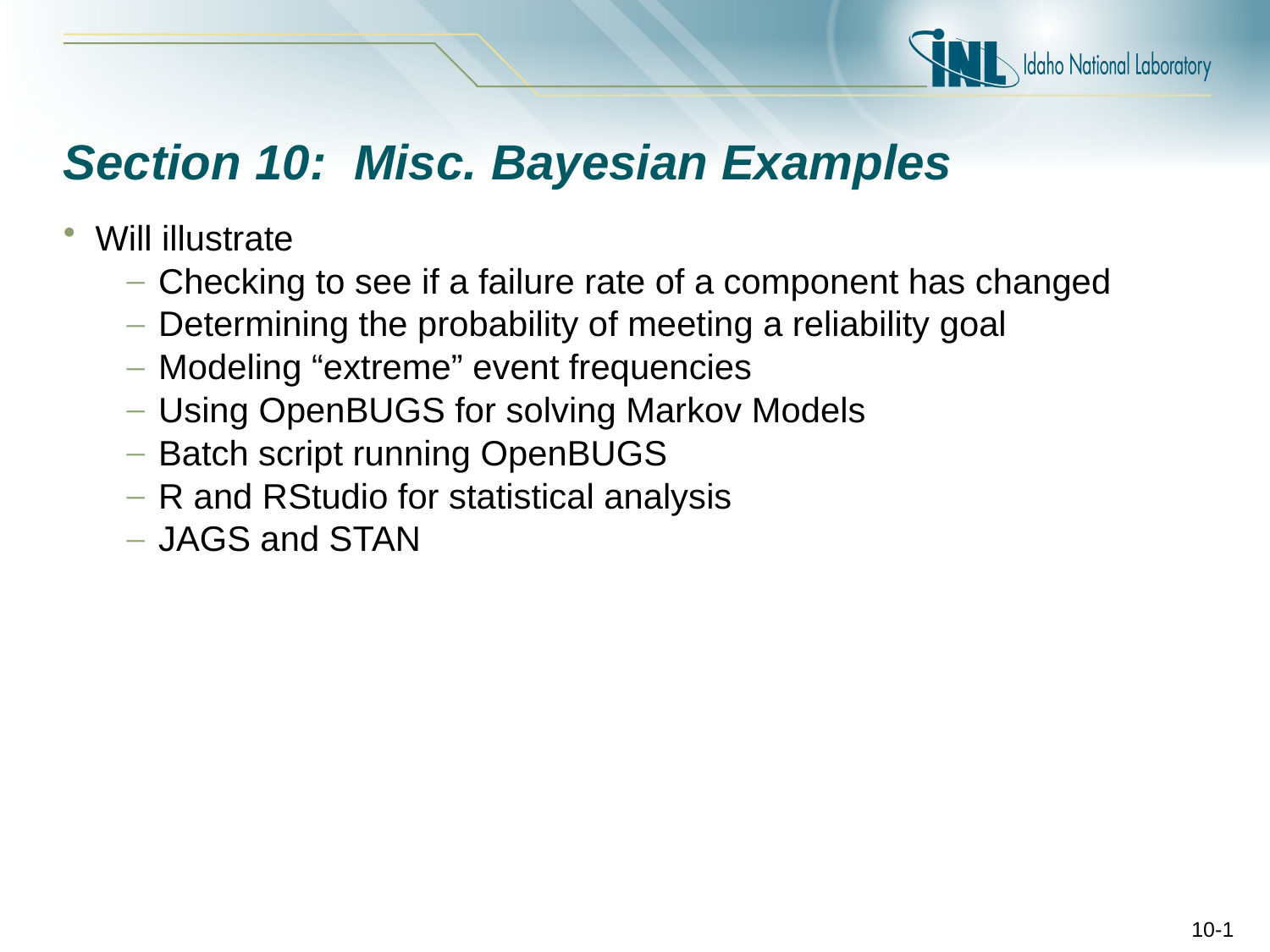

# Section 10:  Misc. Bayesian Examples
Will illustrate
Checking to see if a failure rate of a component has changed
Determining the probability of meeting a reliability goal
Modeling “extreme” event frequencies
Using OpenBUGS for solving Markov Models
Batch script running OpenBUGS
R and RStudio for statistical analysis
JAGS and STAN
10-1